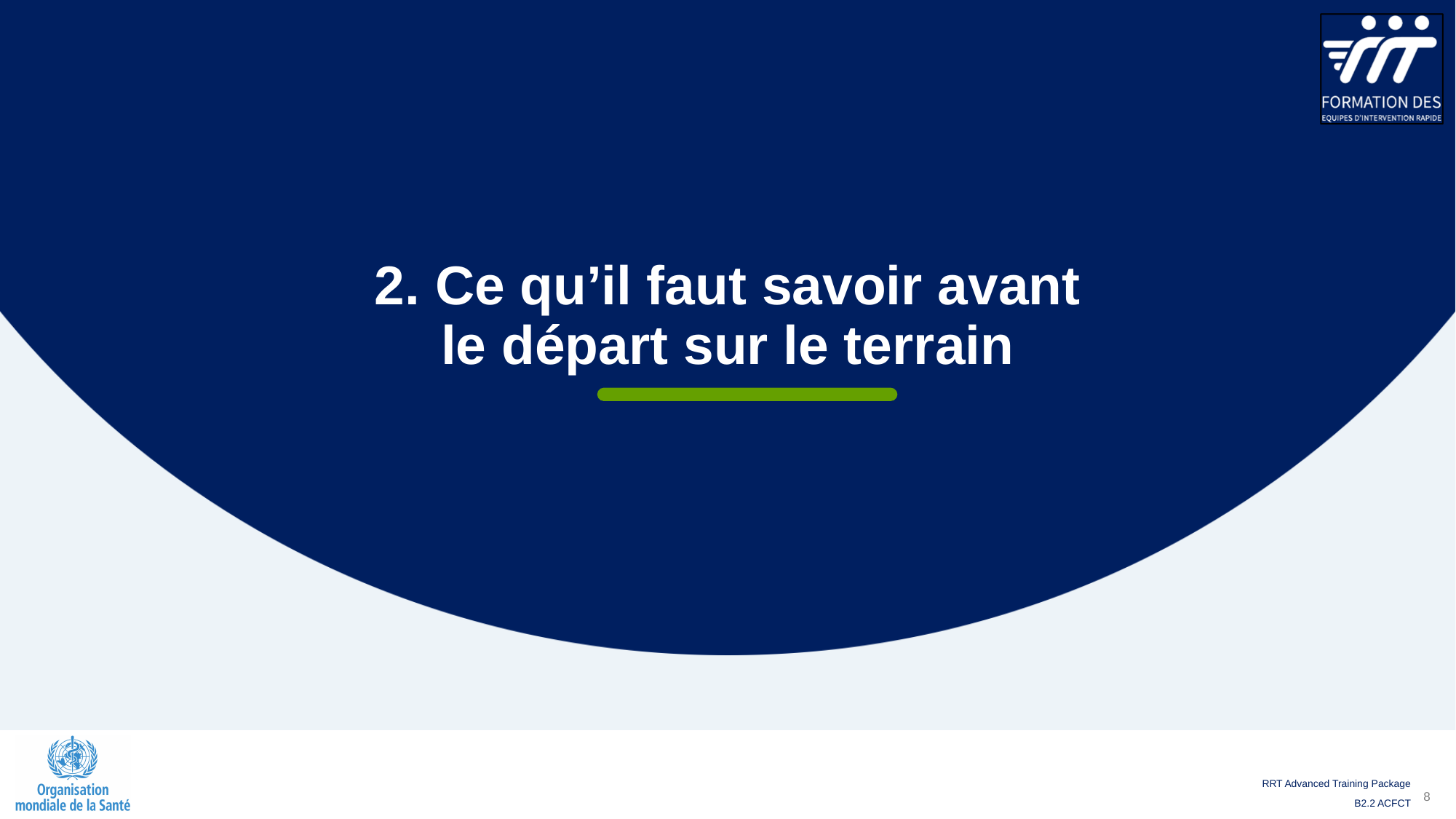

2. Ce qu’il faut savoir avant le départ sur le terrain